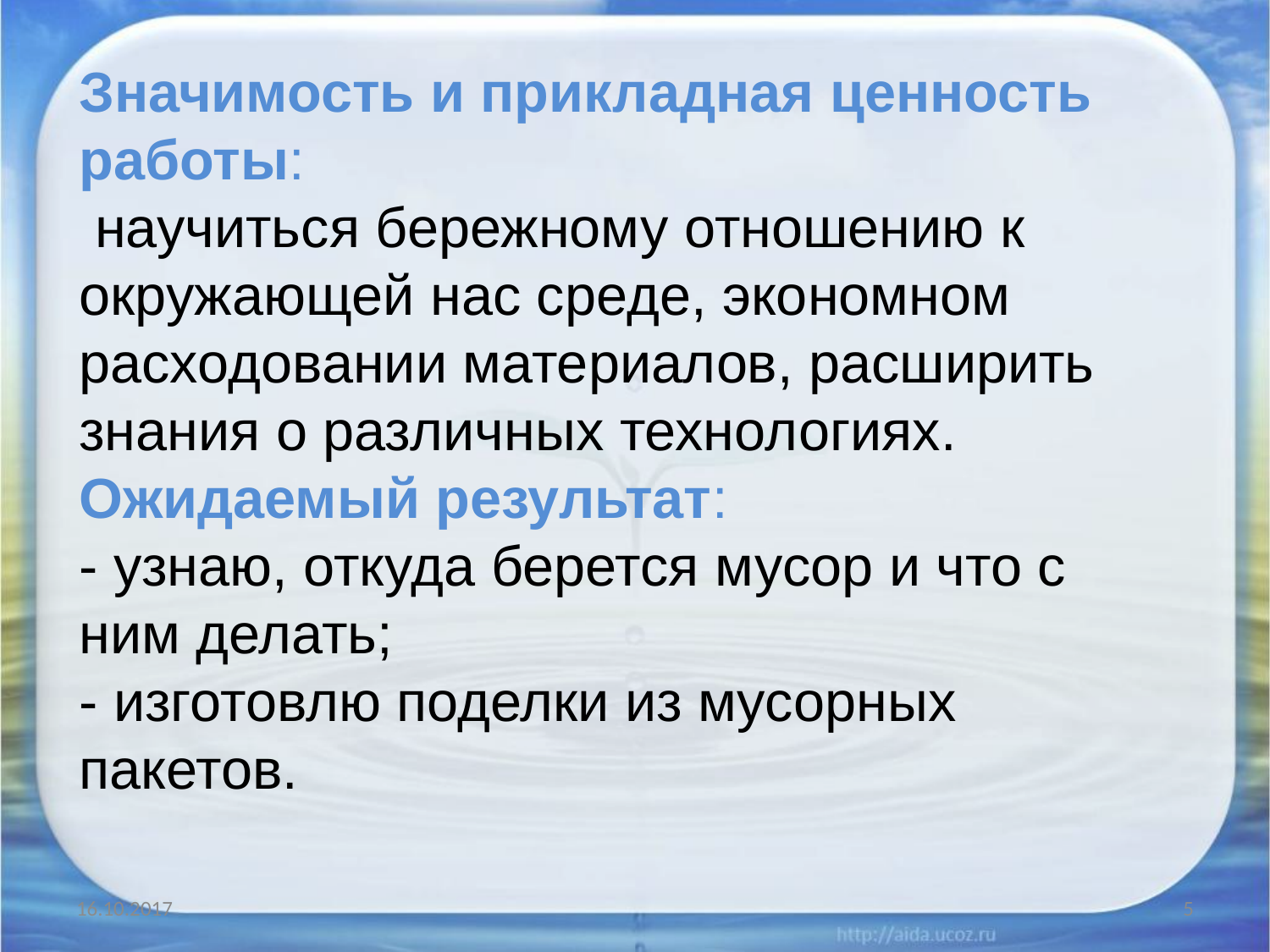

Значимость и прикладная ценность работы:
 научиться бережному отношению к окружающей нас среде, экономном расходовании материалов, расширить знания о различных технологиях.
Ожидаемый результат:
- узнаю, откуда берется мусор и что с ним делать;
- изготовлю поделки из мусорных пакетов.

16.10.2017
5